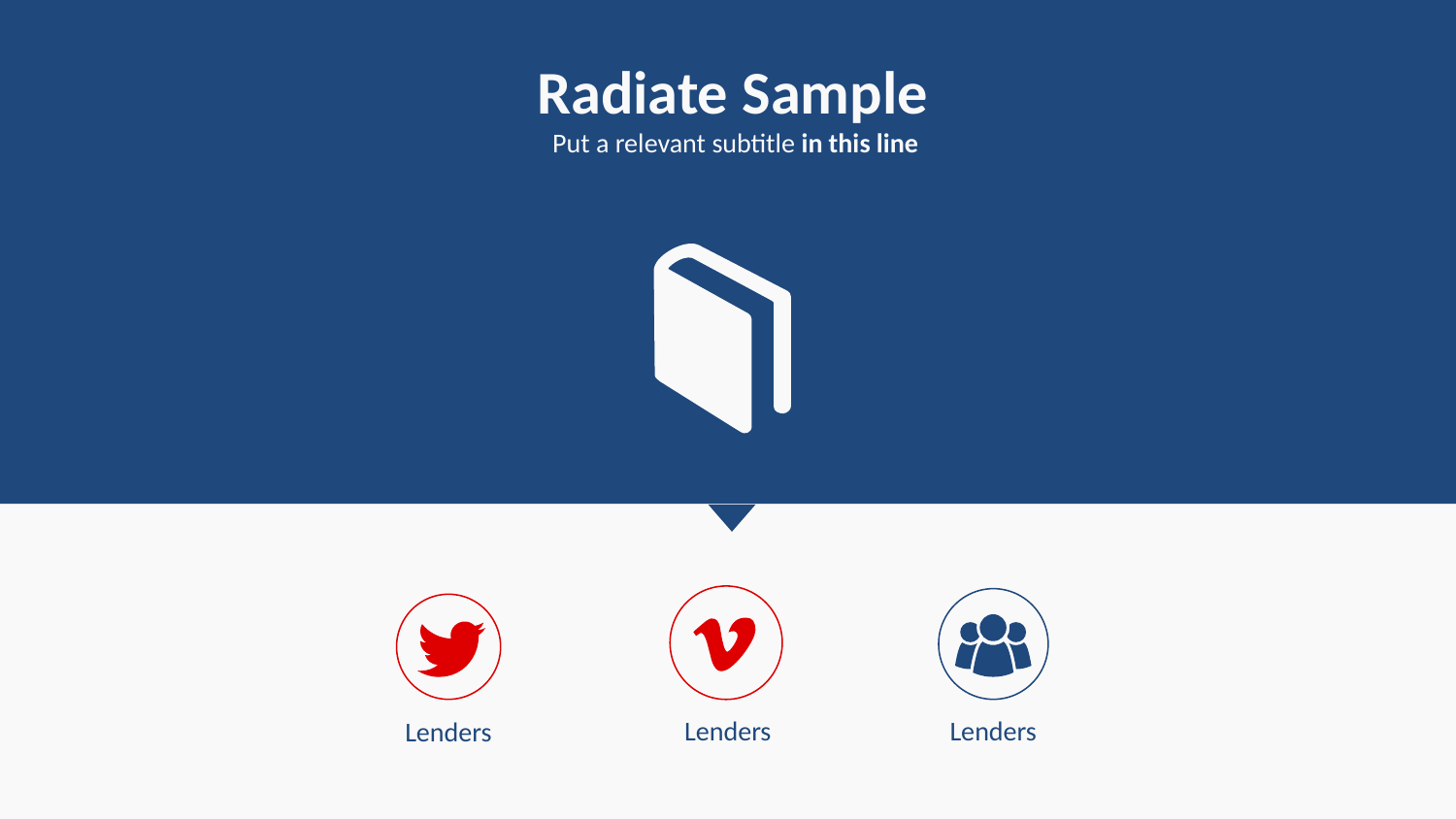

Radiate Sample
Put a relevant subtitle in this line

Lenders
Lenders
Lenders